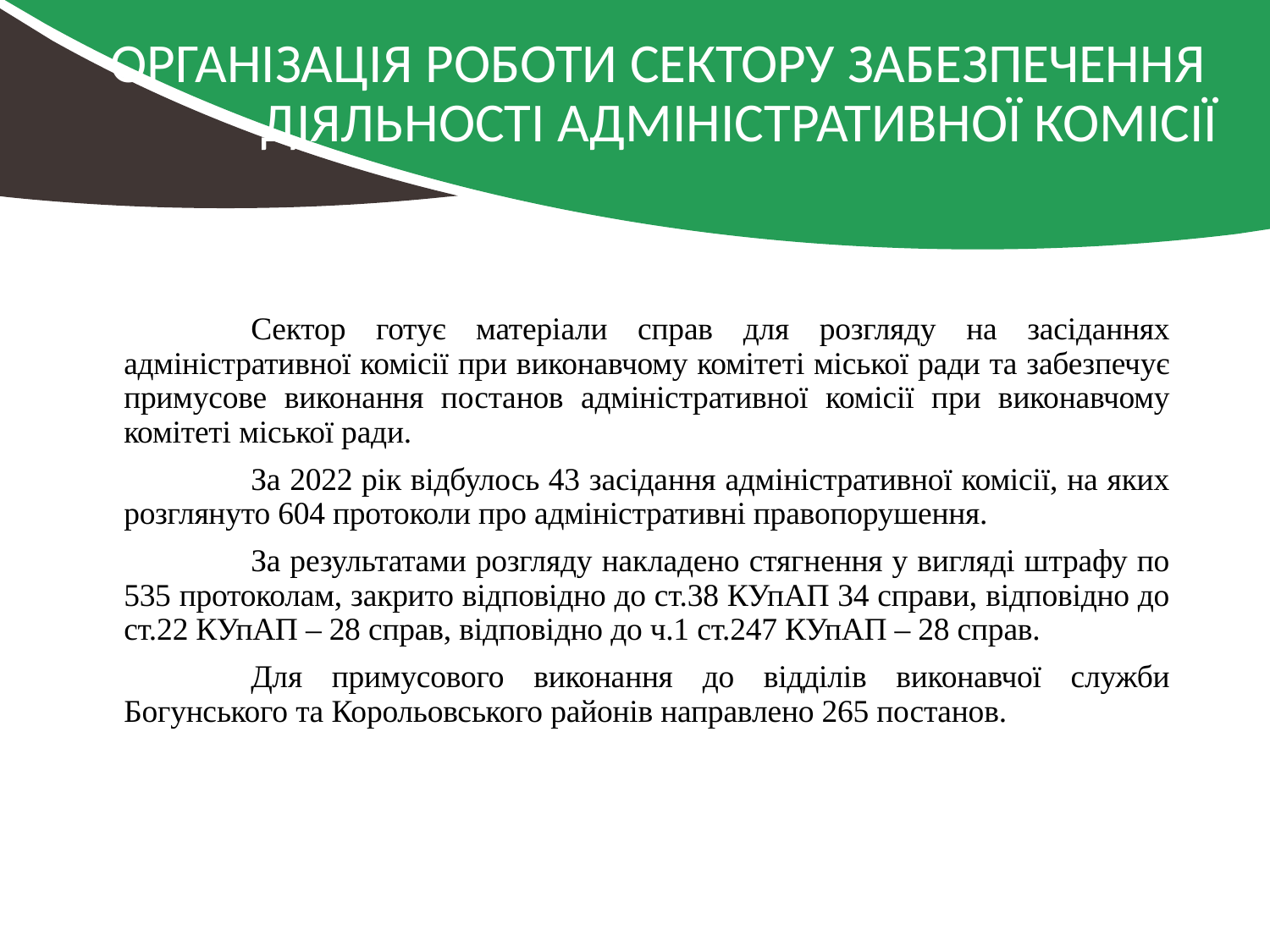

# Організація роботи сектору забезпечення   		діяльності адміністративної комісії
	Сектор готує матеріали справ для розгляду на засіданнях адміністративної комісії при виконавчому комітеті міської ради та забезпечує примусове виконання постанов адміністративної комісії при виконавчому комітеті міської ради.
	За 2022 рік відбулось 43 засідання адміністративної комісії, на яких розглянуто 604 протоколи про адміністративні правопорушення.
	За результатами розгляду накладено стягнення у вигляді штрафу по 535 протоколам, закрито відповідно до ст.38 КУпАП 34 справи, відповідно до ст.22 КУпАП – 28 справ, відповідно до ч.1 ст.247 КУпАП – 28 справ.
	Для примусового виконання до відділів виконавчої служби Богунського та Корольовського районів направлено 265 постанов.